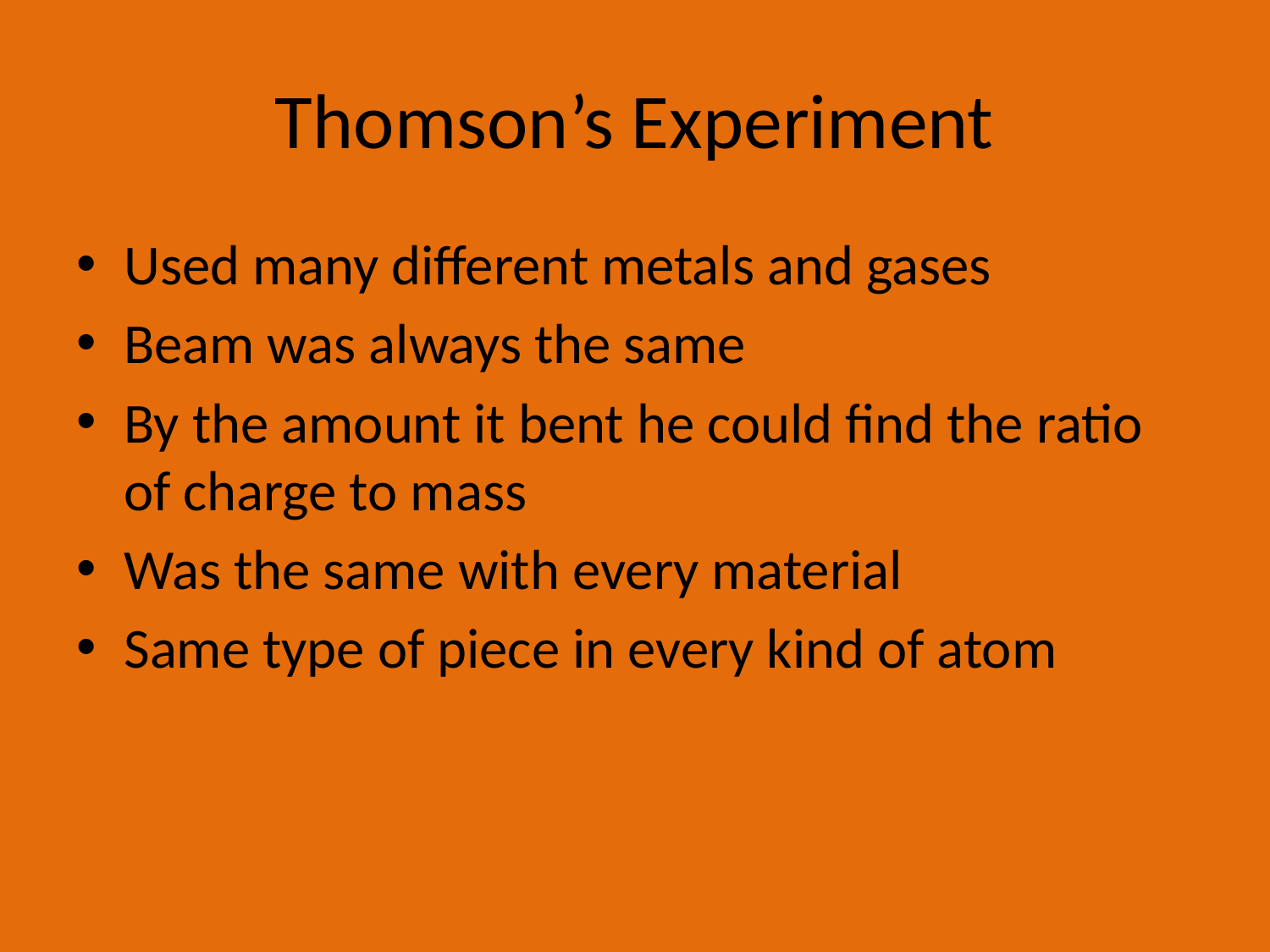

# Thomson’s Experiment
Used many different metals and gases
Beam was always the same
By the amount it bent he could find the ratio of charge to mass
Was the same with every material
Same type of piece in every kind of atom